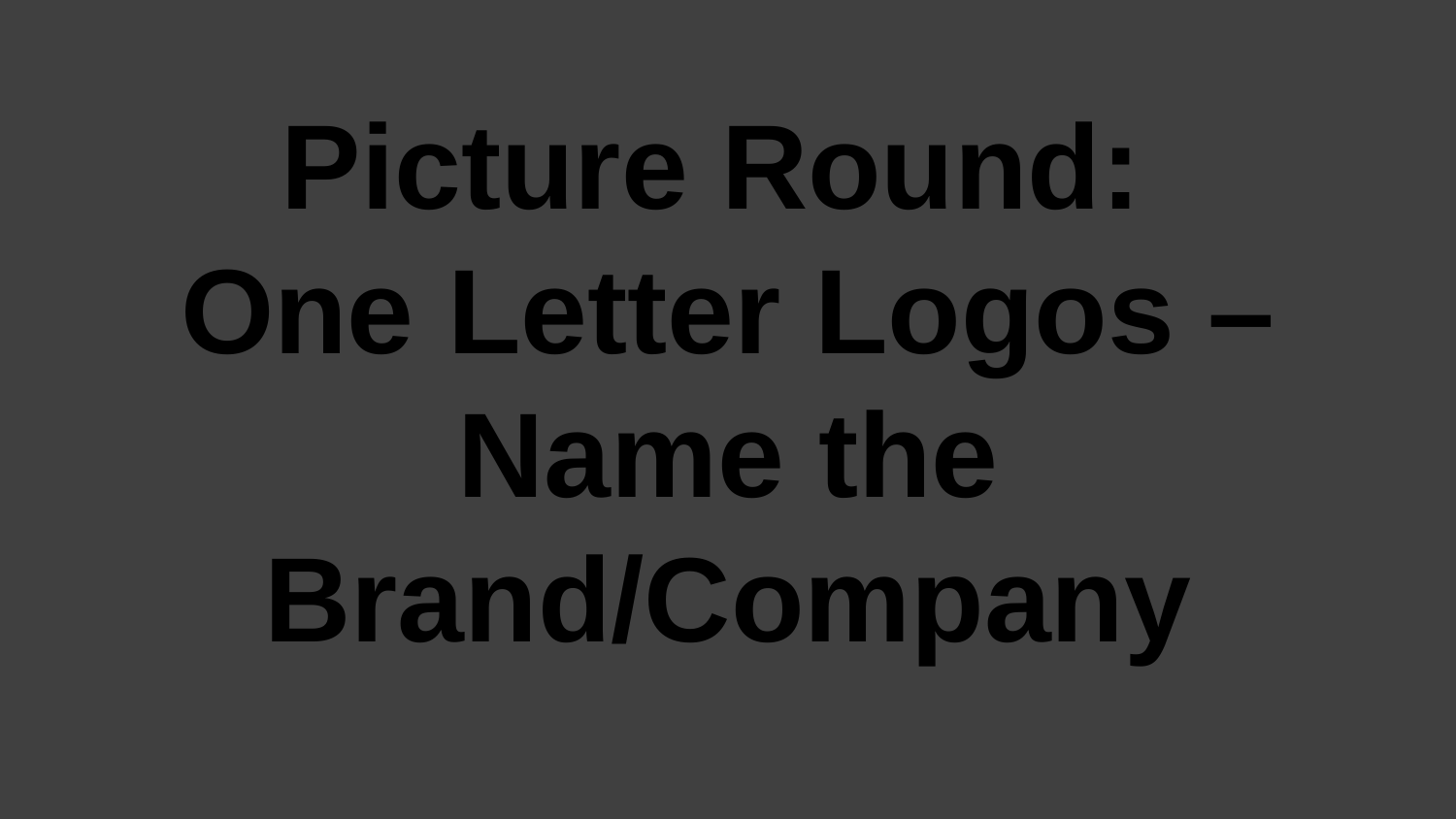

# Picture Round: One Letter Logos – Name the Brand/Company